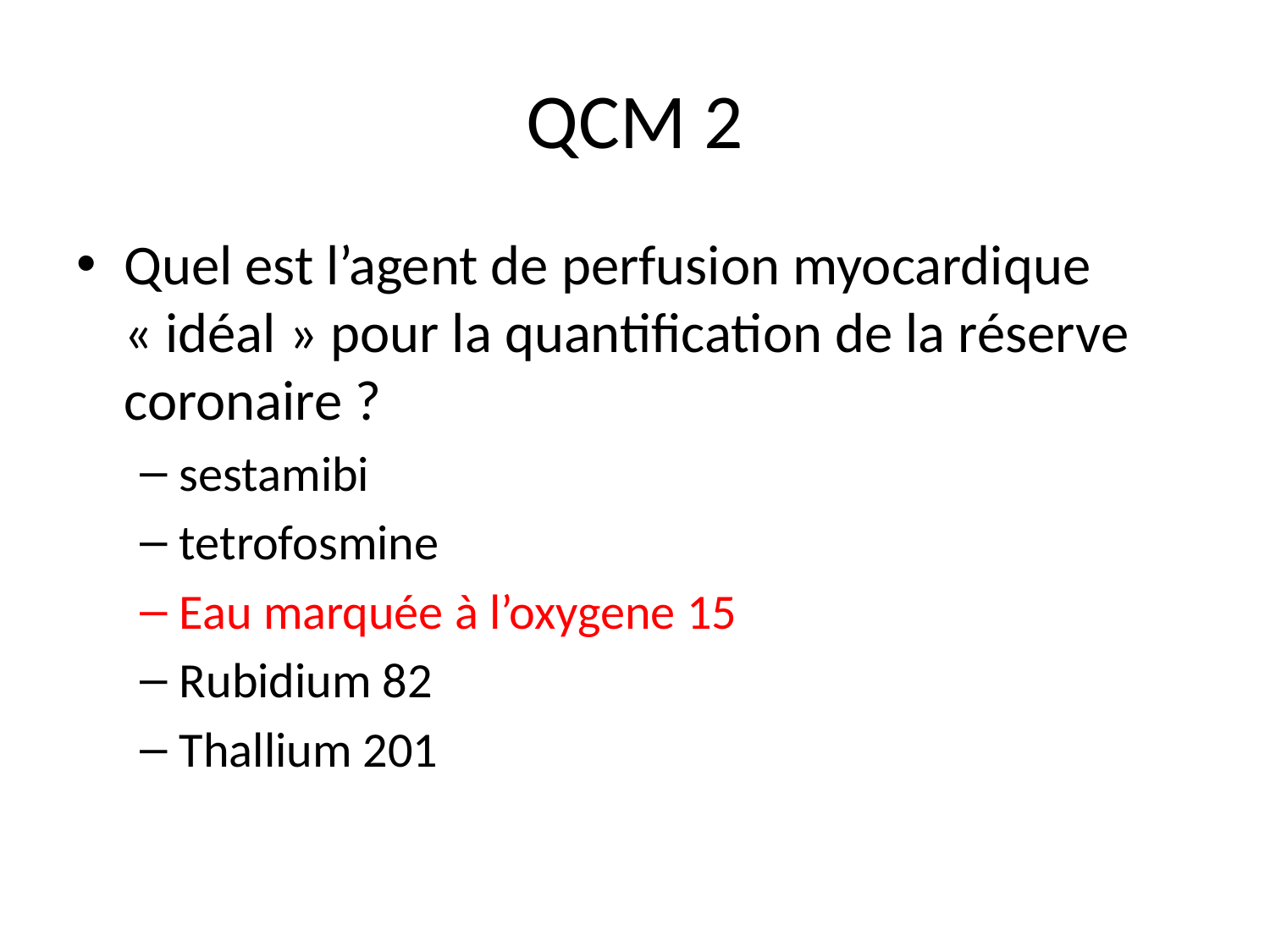

# QCM 2
Quel est l’agent de perfusion myocardique « idéal » pour la quantification de la réserve coronaire ?
sestamibi
tetrofosmine
Eau marquée à l’oxygene 15
Rubidium 82
Thallium 201